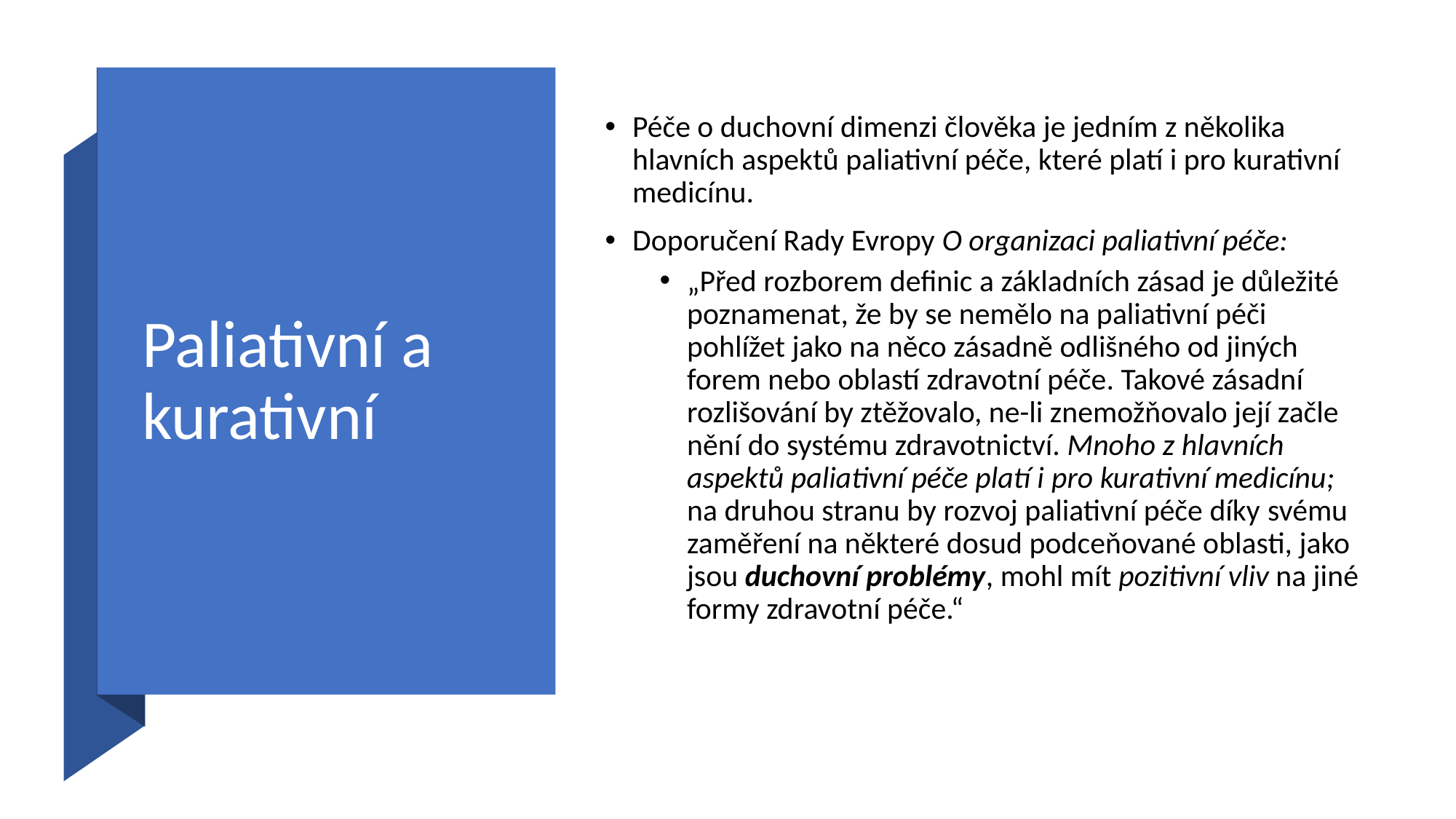

# Paliativní a kurativní
Péče o duchovní dimenzi člověka je jedním z několika hlavních aspektů paliativní péče, které platí i pro kurativní medicínu.
Doporučení Rady Evropy O organizaci paliativní péče:
„Před rozborem definic a základních zásad je důležité poznamenat, že by se nemělo na paliativní péči pohlížet jako na něco zásadně odlišného od jiných forem nebo oblastí zdravotní péče. Takové zásadní rozlišování by ztěžovalo, ne-li znemožňovalo její začle­nění do systému zdravotnictví. Mnoho z hlavních aspektů paliativní péče platí i pro kurativní medicínu; na druhou stranu by rozvoj paliativní péče díky svému zamě­ření na některé dosud podceňované oblasti, jako jsou duchovní problémy, mohl mít pozitivní vliv na jiné formy zdravotní péče.“